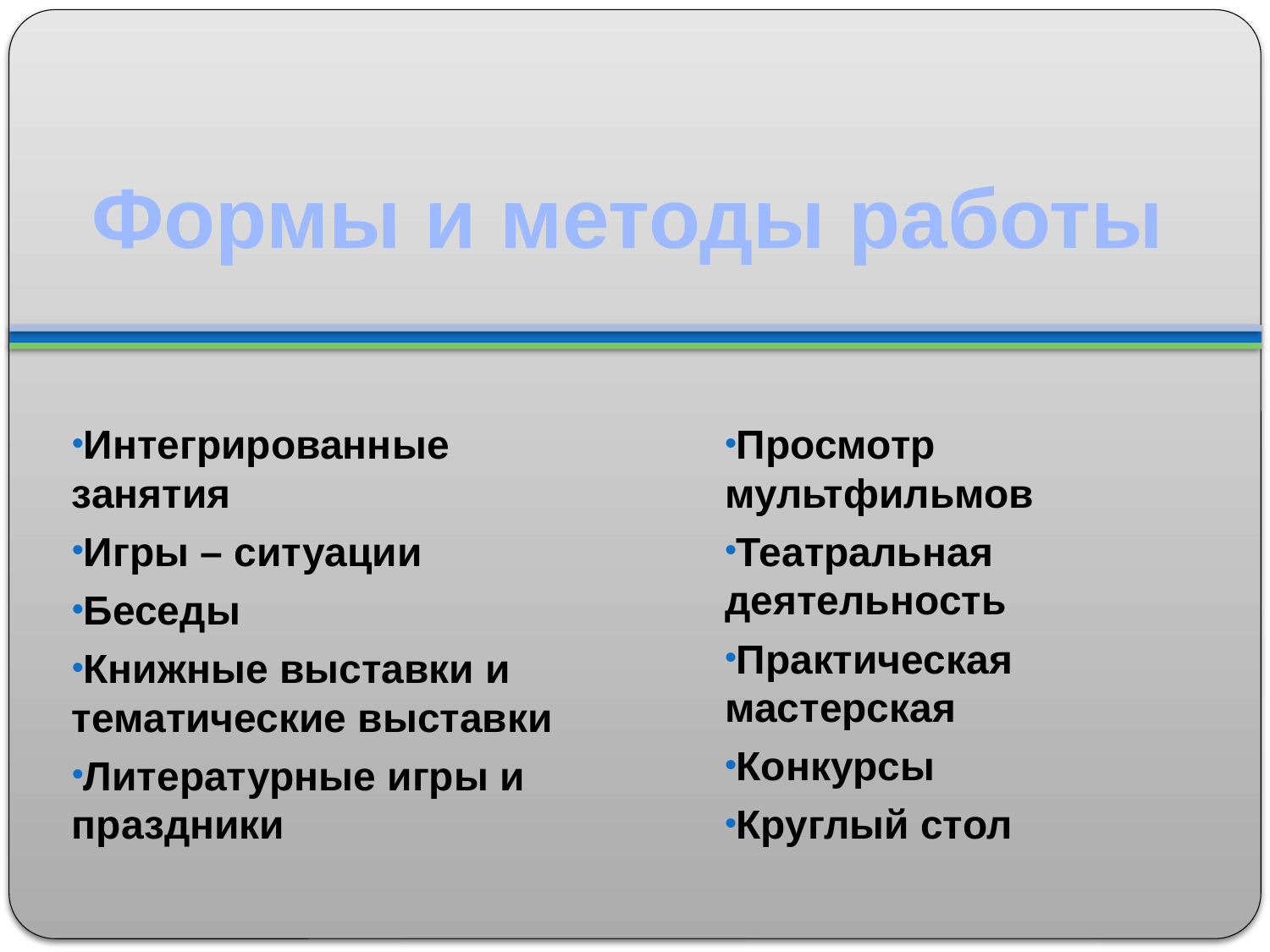

# Формы и методы работы

Интегрированные занятия
Игры – ситуации
Беседы
Книжные выставки и тематические выставки
Литературные игры и праздники

Просмотр мультфильмов
Театральная деятельность
Практическая мастерская
Конкурсы
Круглый стол